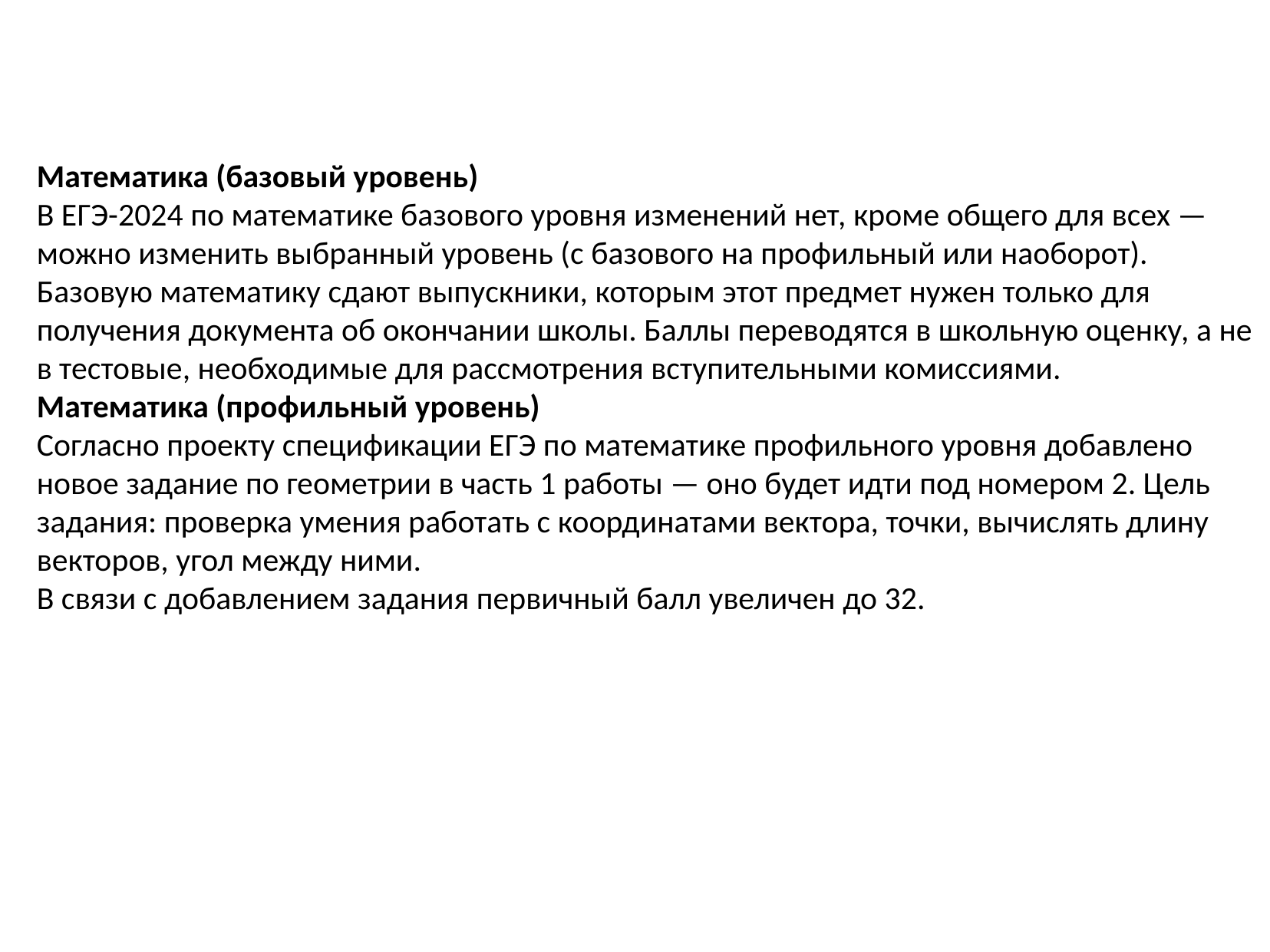

#
Математика (базовый уровень)
В ЕГЭ-2024 по математике базового уровня изменений нет, кроме общего для всех — можно изменить выбранный уровень (с базового на профильный или наоборот). Базовую математику сдают выпускники, которым этот предмет нужен только для получения документа об окончании школы. Баллы переводятся в школьную оценку, а не в тестовые, необходимые для рассмотрения вступительными комиссиями.
Математика (профильный уровень)
Согласно проекту спецификации ЕГЭ по математике профильного уровня добавлено новое задание по геометрии в часть 1 работы — оно будет идти под номером 2. Цель задания: проверка умения работать с координатами вектора, точки, вычислять длину векторов, угол между ними.
В связи с добавлением задания первичный балл увеличен до 32.